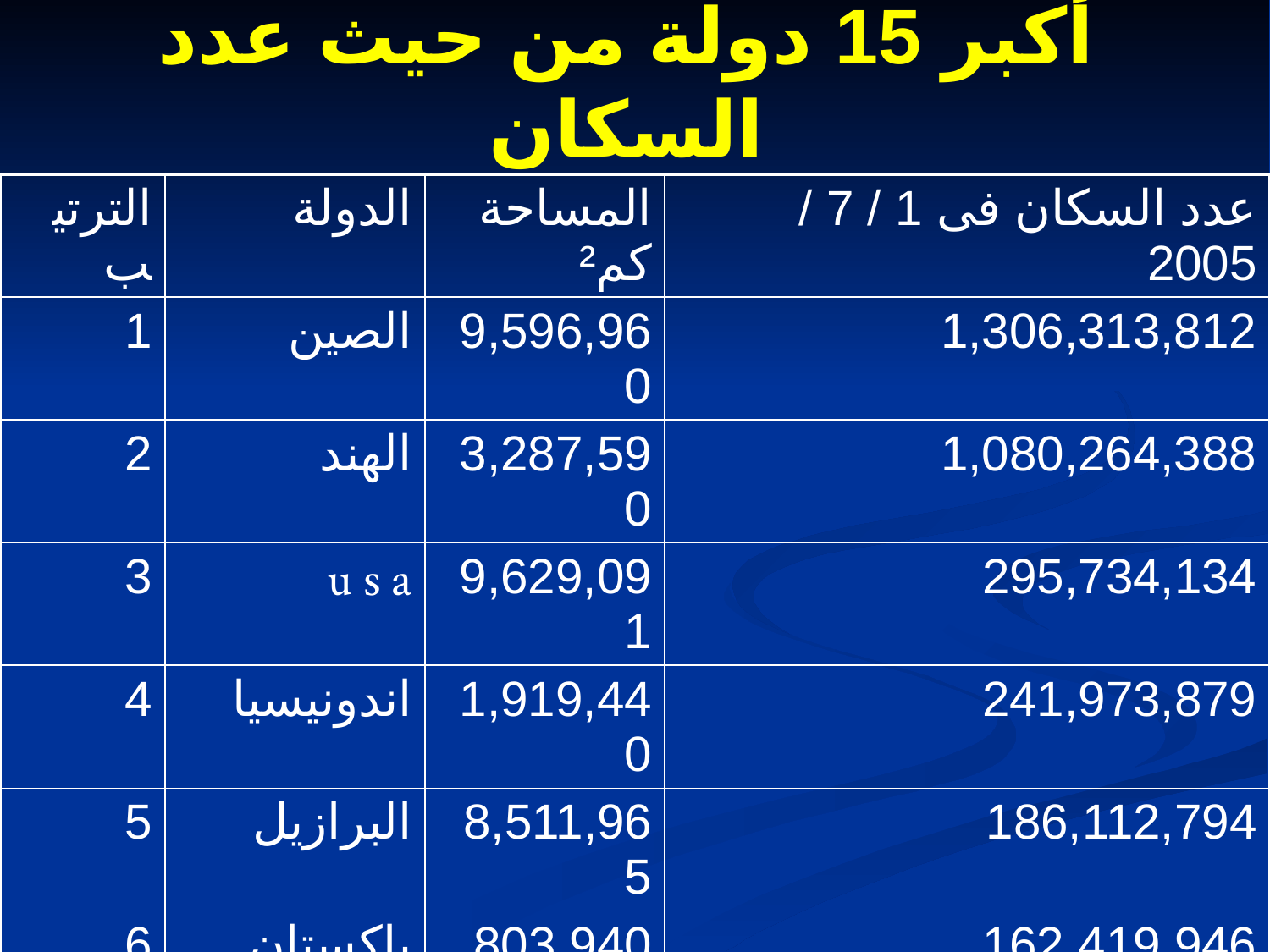

# أكبر 15 دولة من حيث عدد السكان
| الترتيب | الدولة | المساحة كم² | عدد السكان فى 1 / 7 / 2005 |
| --- | --- | --- | --- |
| 1 | الصين | 9,596,960 | 1,306,313,812 |
| 2 | الهند | 3,287,590 | 1,080,264,388 |
| 3 | u s a | 9,629,091 | 295,734,134 |
| 4 | اندونيسيا | 1,919,440 | 241,973,879 |
| 5 | البرازيل | 8,511,965 | 186,112,794 |
| 6 | باكستان | 803,940 | 162,419,946 |
| 7 | بنجلاديش | 144,000 | 144,319,628 |
| 8 | روسيا | 17,075,200 | 143,420,309 |
| 9 | نيجيريا | 923,768 | 128,771,988 |